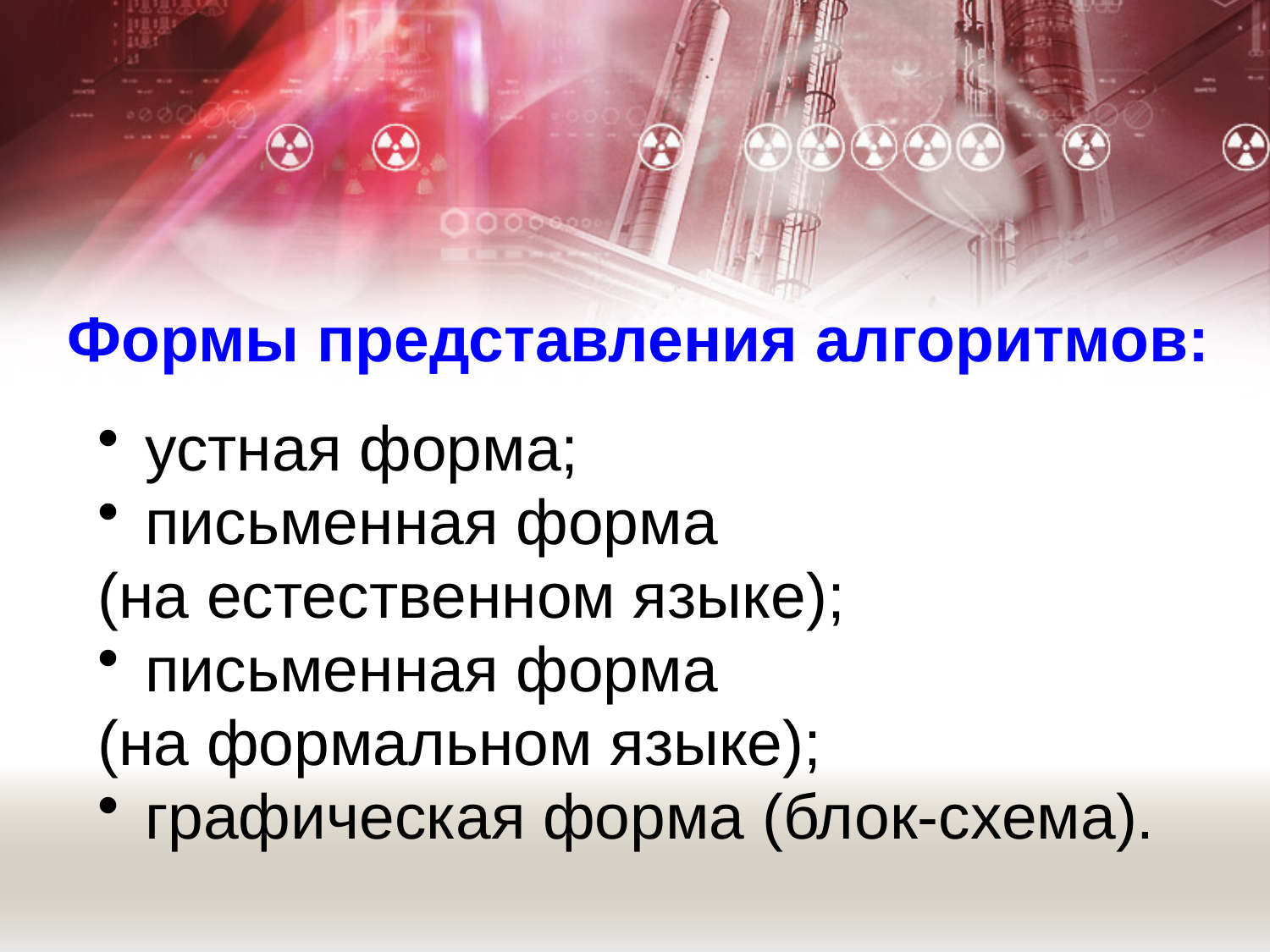

# Формы представления алгоритмов:
устная форма;
письменная форма
(на естественном языке);
письменная форма
(на формальном языке);
графическая форма (блок-схема).